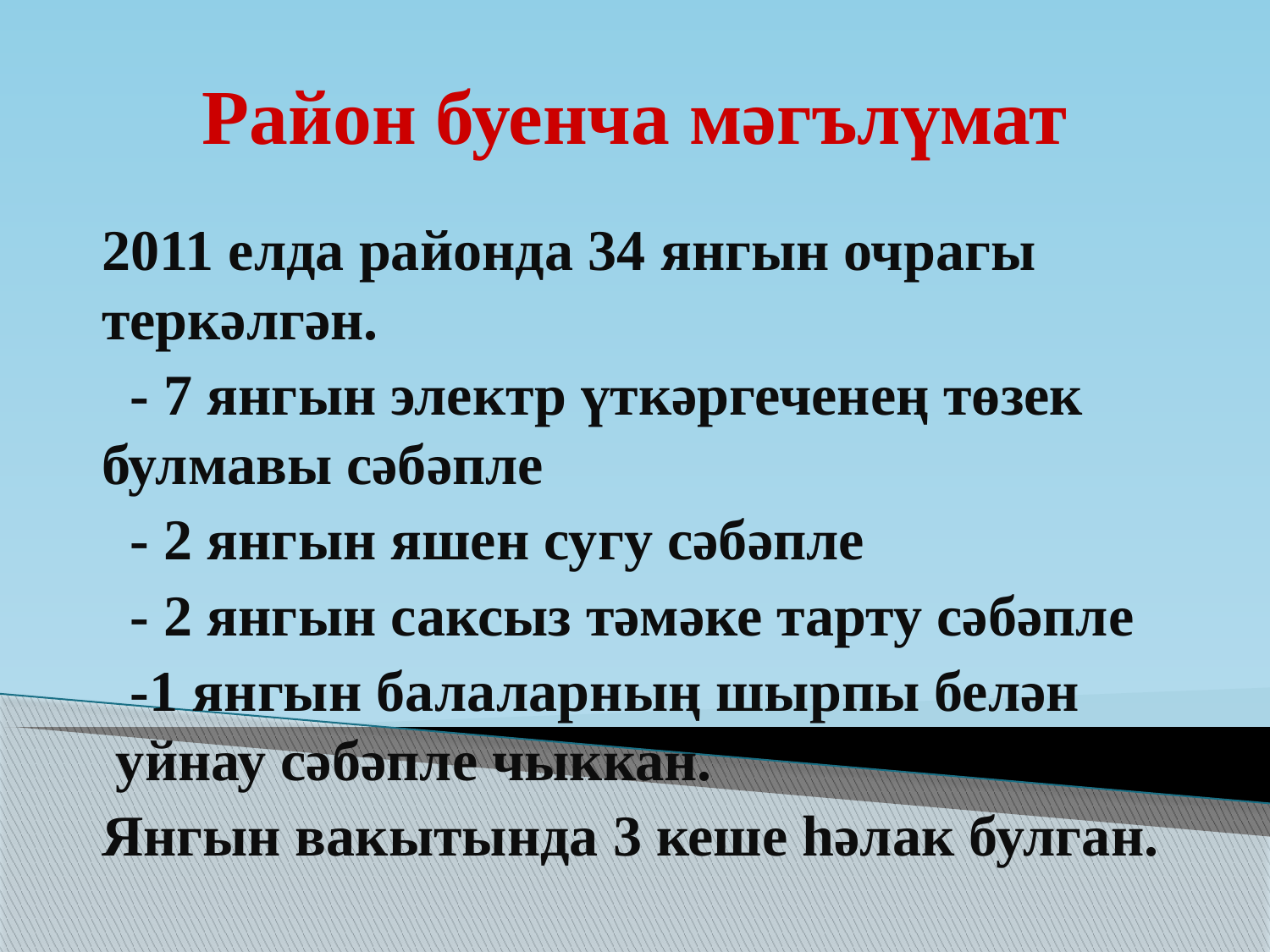

# Район буенча мәгълүмат
2011 елда районда 34 янгын очрагы теркәлгән.
  - 7 янгын электр үткәргеченең төзек  булмавы сәбәпле
  - 2 янгын яшен сугу сәбәпле
  - 2 янгын саксыз тәмәке тарту сәбәпле
  -1 янгын балаларның шырпы белән       уйнау сәбәпле чыккан.
Янгын вакытында 3 кеше һәлак булган.